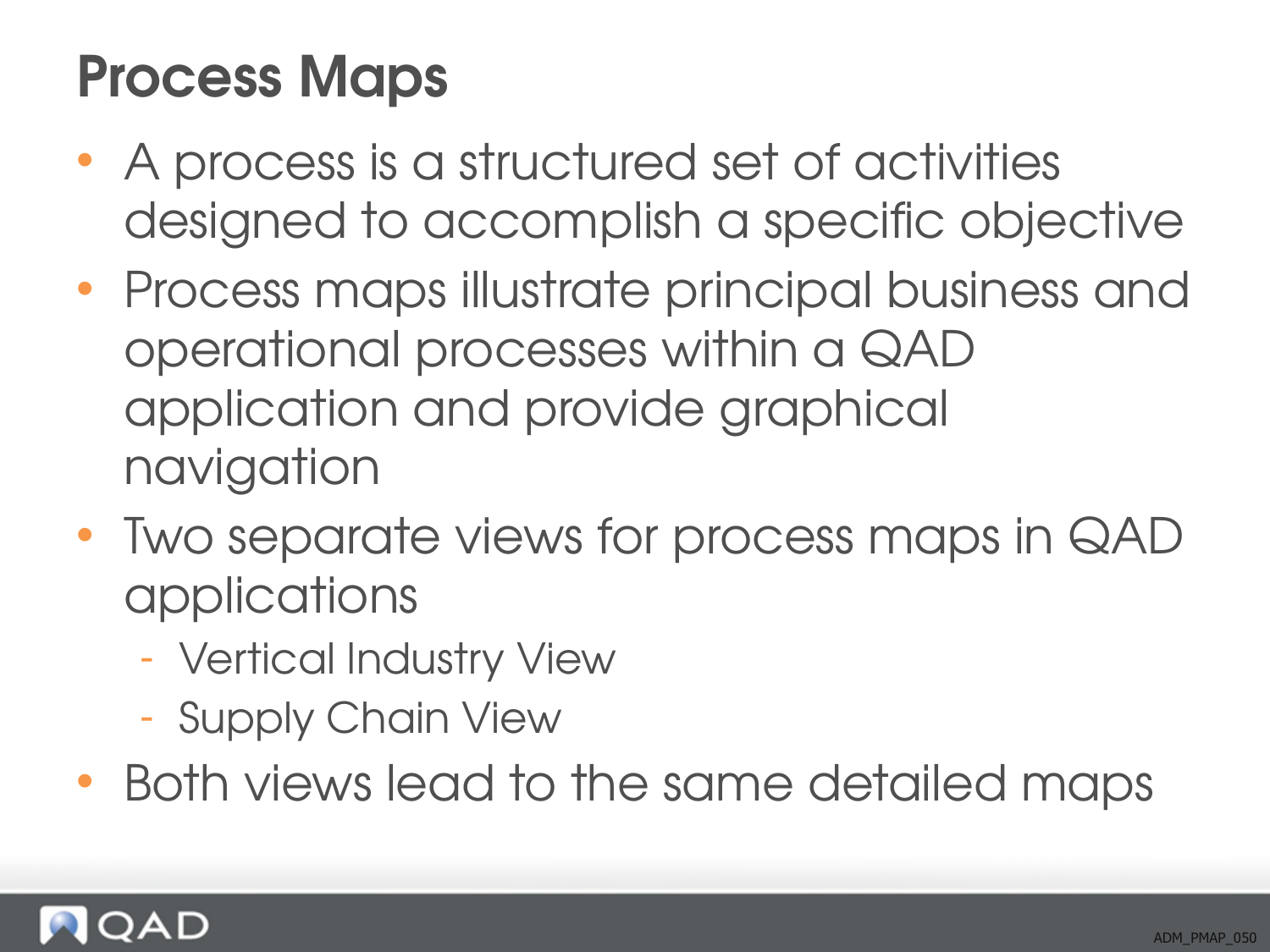

# Process Maps
A process is a structured set of activities designed to accomplish a specific objective
Process maps illustrate principal business and operational processes within a QAD application and provide graphical navigation
Two separate views for process maps in QAD applications
Vertical Industry View
Supply Chain View
Both views lead to the same detailed maps

ADM_PMAP_050